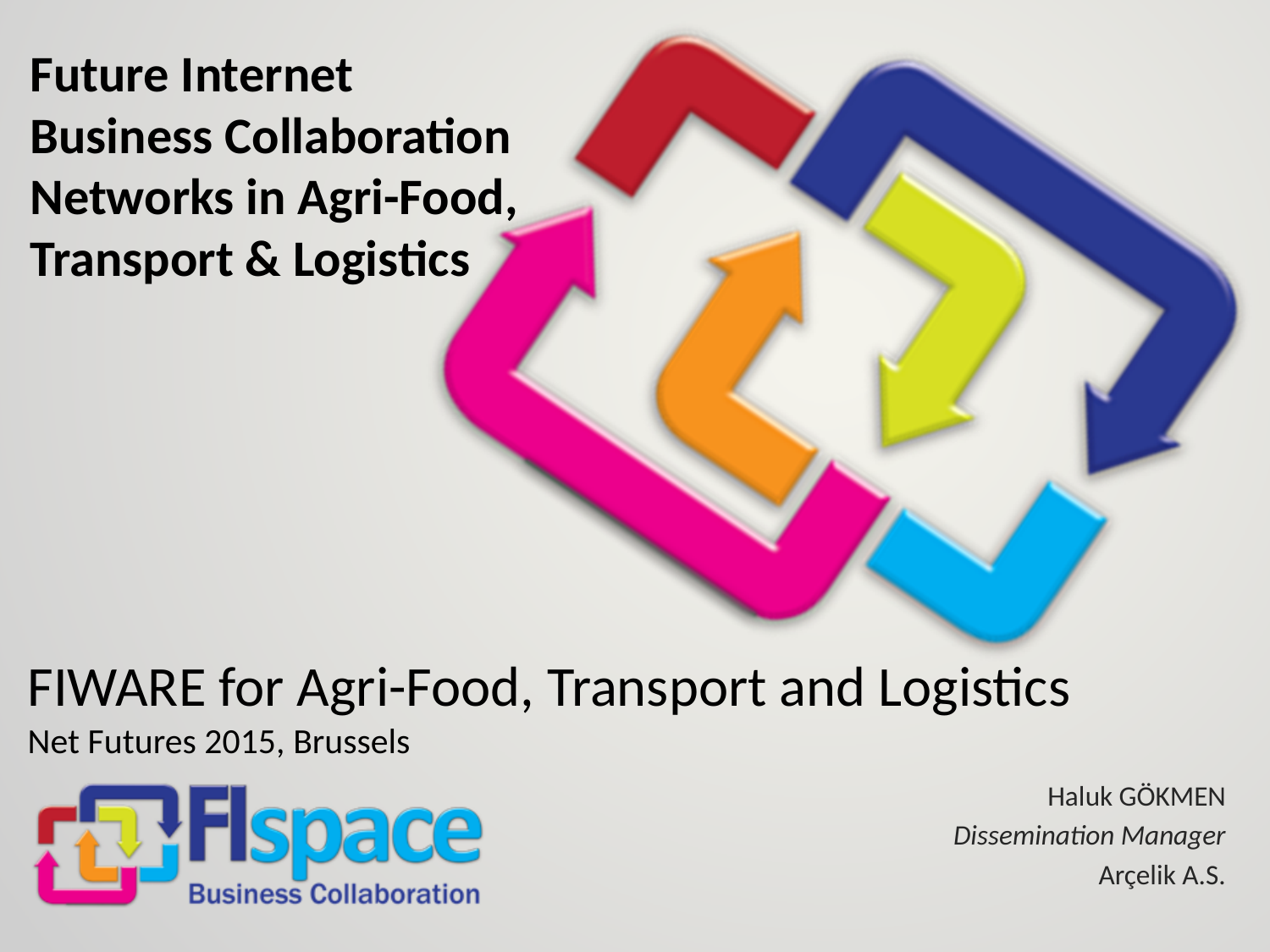

# Future Internet Business Collaboration Networks in Agri-Food, Transport & Logistics
FIWARE for Agri-Food, Transport and Logistics
Net Futures 2015, Brussels

Haluk GÖKMEN
Dissemination Manager
Arçelik A.S.